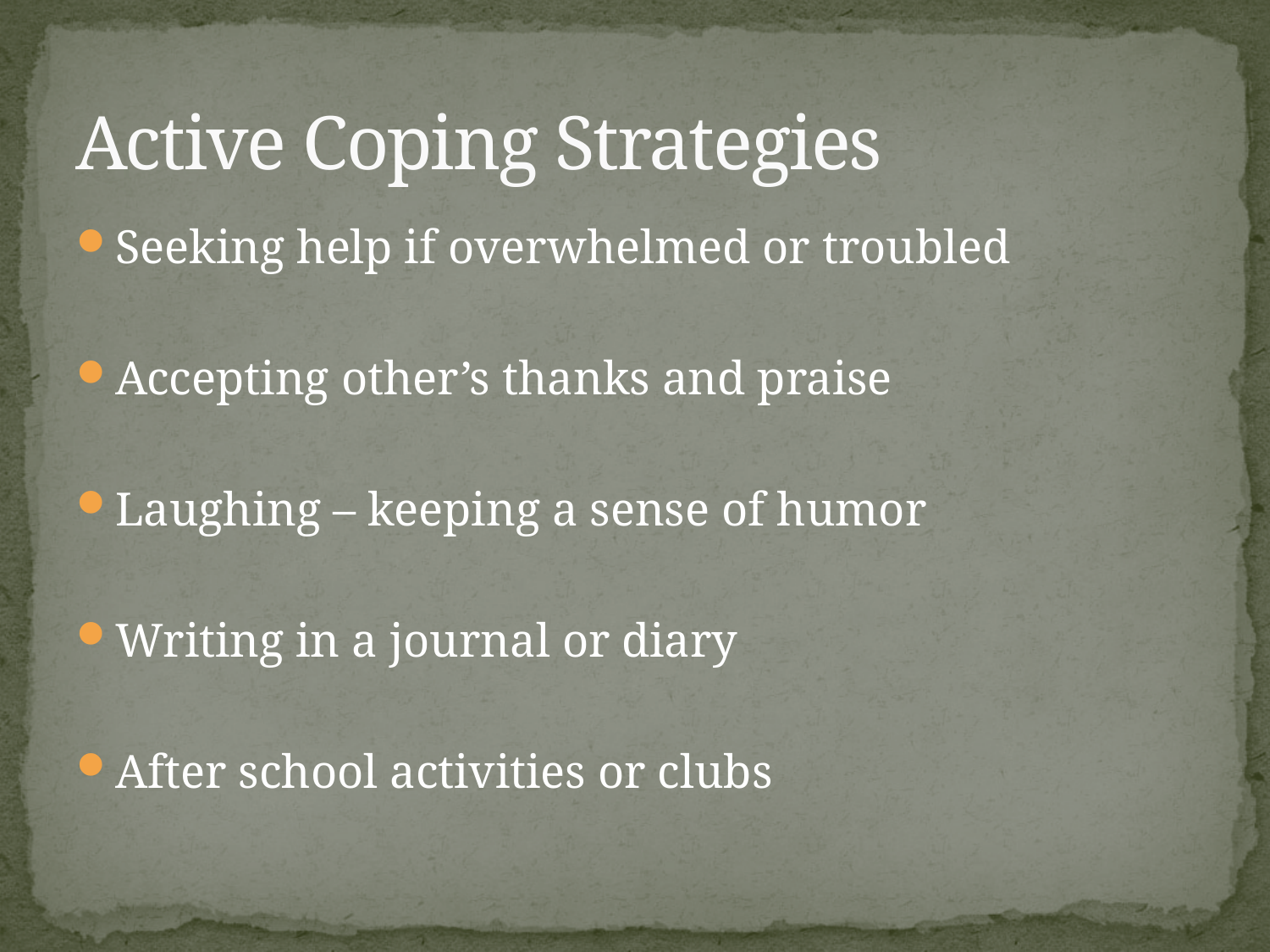

# Active Coping Strategies
Seeking help if overwhelmed or troubled

Accepting other’s thanks and praise

Laughing – keeping a sense of humor

Writing in a journal or diary

After school activities or clubs